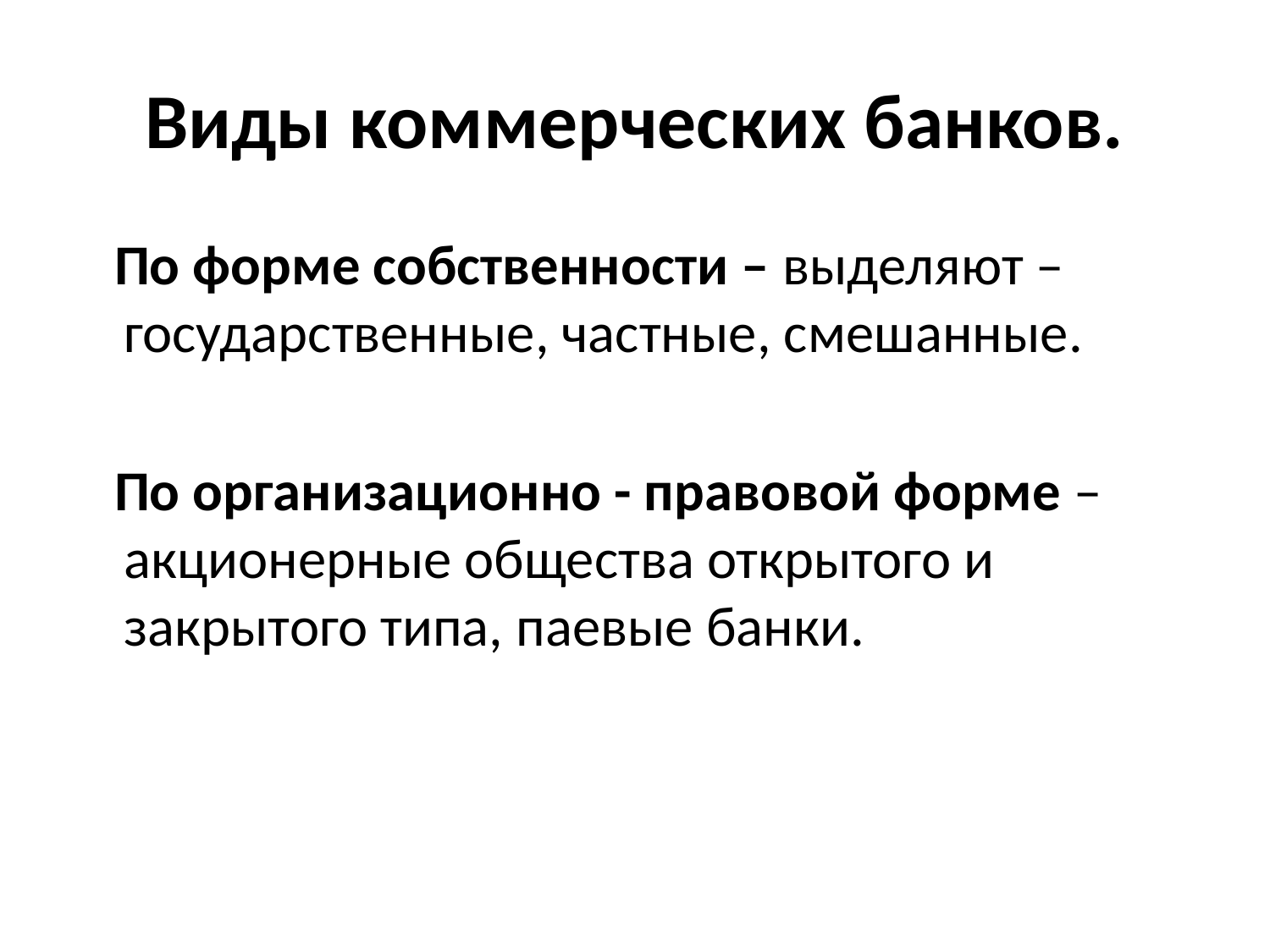

# Виды коммерческих банков.
   По форме собственности – выделяют – государственные, частные, смешанные.

   По организационно - правовой форме – акционерные общества открытого и закрытого типа, паевые банки.